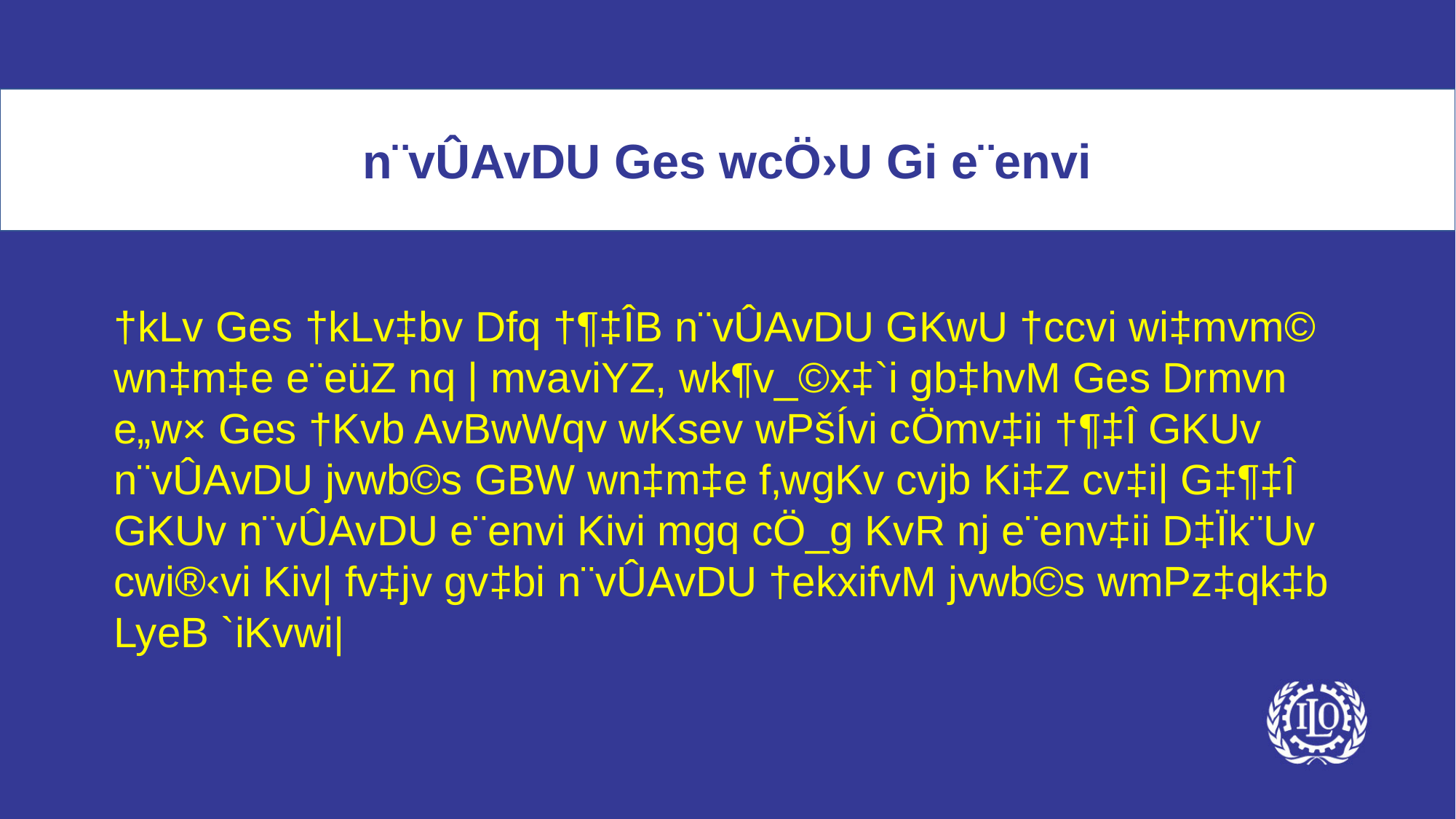

n¨vÛAvDU Ges wcÖ›U Gi e¨envi
†kLv Ges †kLv‡bv Dfq †¶‡ÎB n¨vÛAvDU GKwU †ccvi wi‡mvm© wn‡m‡e e¨eüZ nq | mvaviYZ, wk¶v_©x‡`i gb‡hvM Ges Drmvn e„w× Ges †Kvb AvBwWqv wKsev wPšÍvi cÖmv‡ii †¶‡Î GKUv n¨vÛAvDU jvwb©s GBW wn‡m‡e f‚wgKv cvjb Ki‡Z cv‡i| G‡¶‡Î GKUv n¨vÛAvDU e¨envi Kivi mgq cÖ_g KvR nj e¨env‡ii D‡Ïk¨Uv cwi®‹vi Kiv| fv‡jv gv‡bi n¨vÛAvDU †ekxifvM jvwb©s wmPz‡qk‡b LyeB `iKvwi|